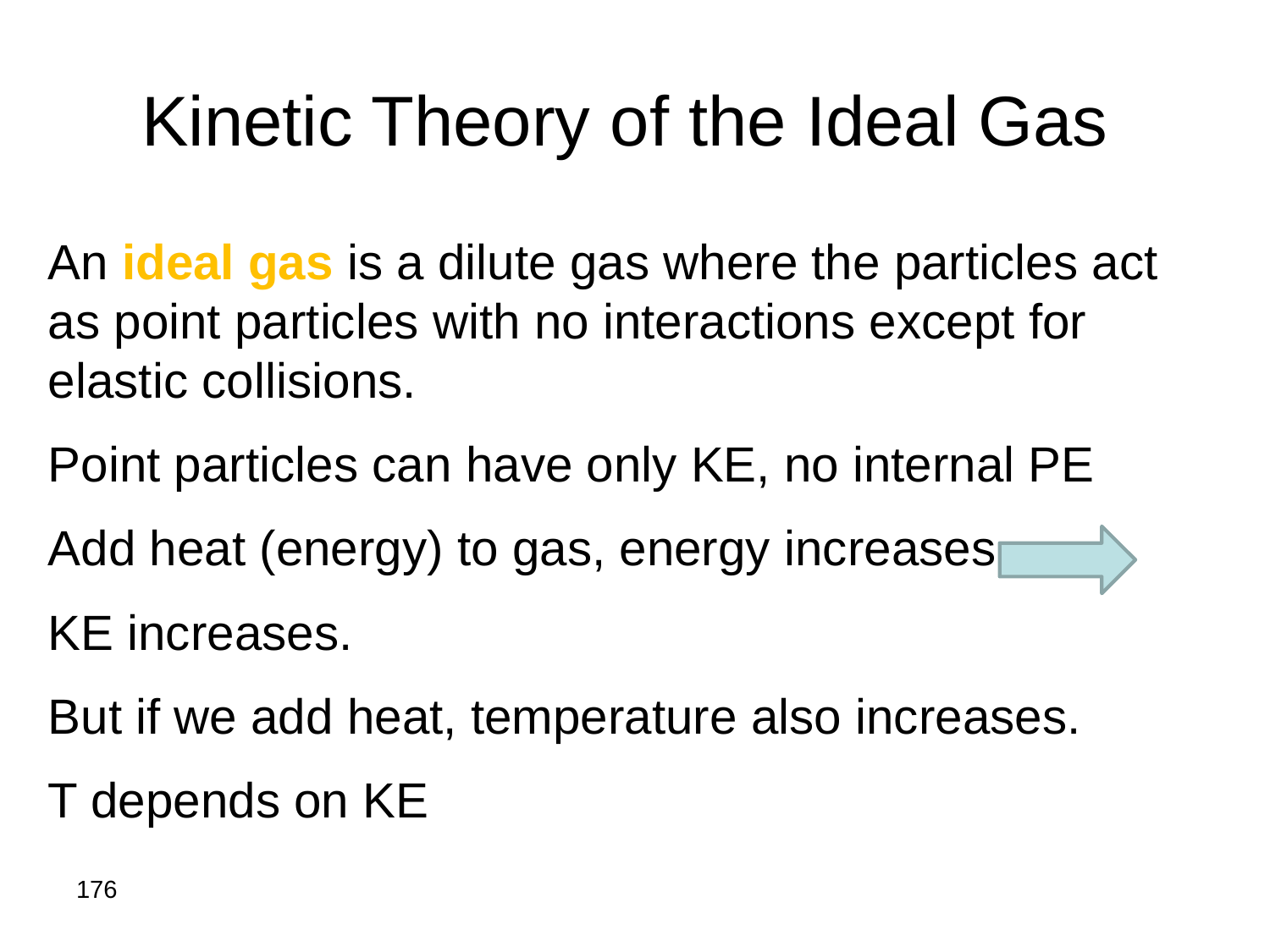

# Kinetic Theory of the Ideal Gas
An ideal gas is a dilute gas where the particles act as point particles with no interactions except for elastic collisions.
Point particles can have only KE, no internal PE
Add heat (energy) to gas, energy increases
KE increases.
But if we add heat, temperature also increases.
T depends on KE

176